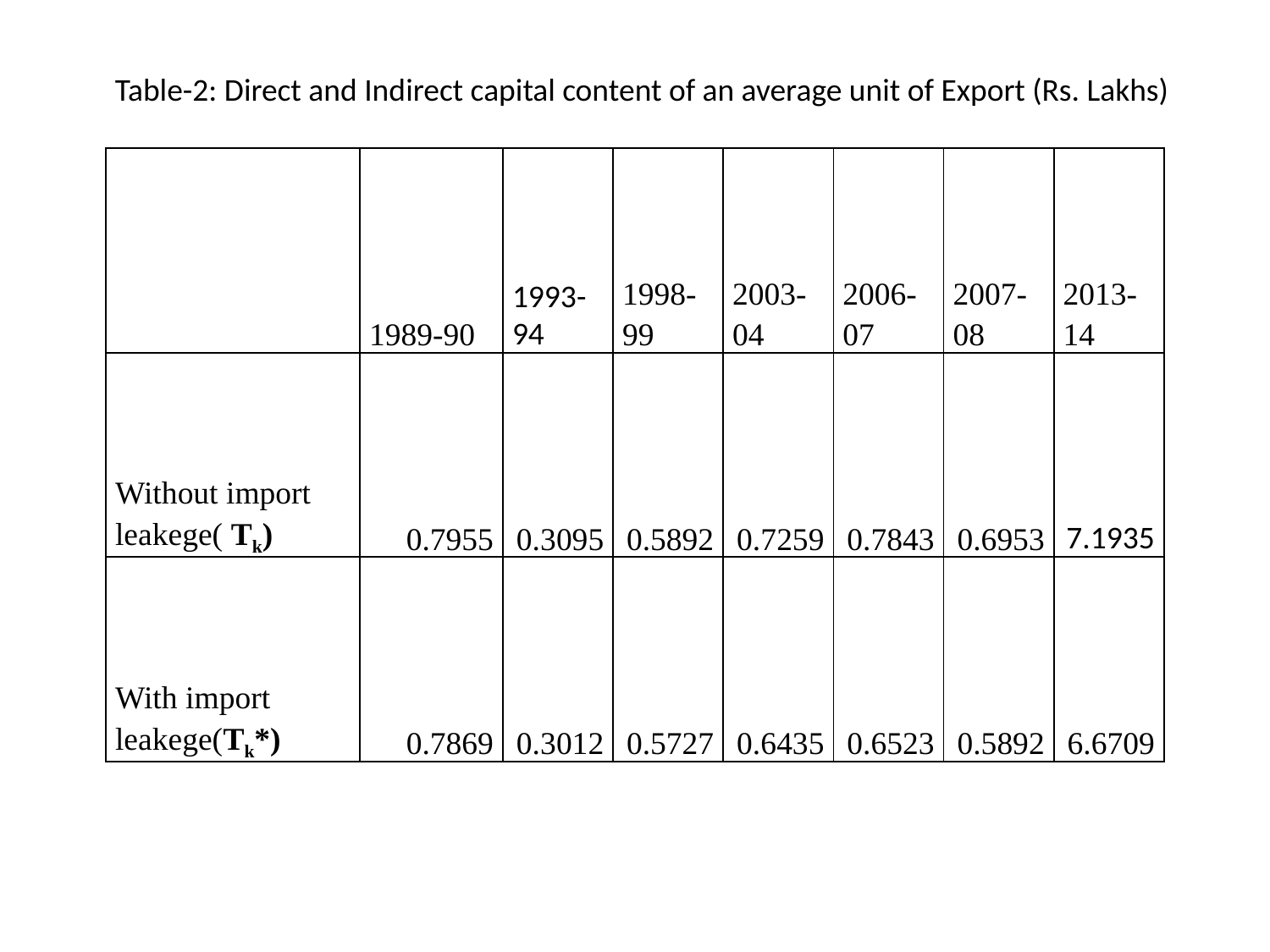

Table-2: Direct and Indirect capital content of an average unit of Export (Rs. Lakhs)
|  | 1989-90 | 1993-94 | 1998-99 | 2003-04 | 2006-07 | 2007-08 | 2013-14 |
| --- | --- | --- | --- | --- | --- | --- | --- |
| Without import leakege( Tk) | 0.7955 | 0.3095 | 0.5892 | 0.7259 | 0.7843 | 0.6953 | 7.1935 |
| With import leakege(Tk\*) | 0.7869 | 0.3012 | 0.5727 | 0.6435 | 0.6523 | 0.5892 | 6.6709 |